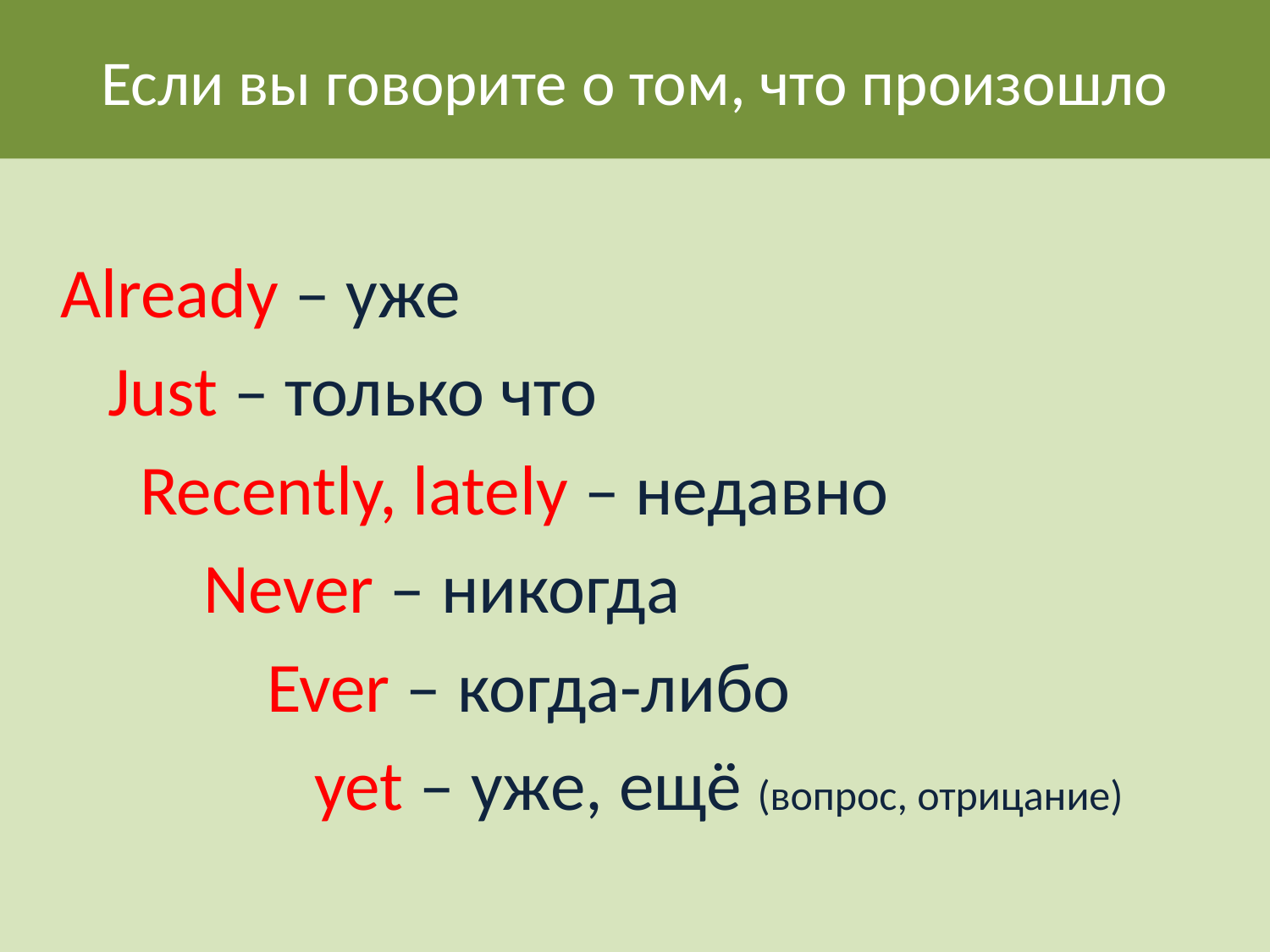

# Если вы говорите о том, что произошло

   Already – уже
      Just – только что
        Recently, lately – недавно
            Never – никогда
                Ever – когда-либо
                   yet – уже, ещё (вопрос, отрицание)